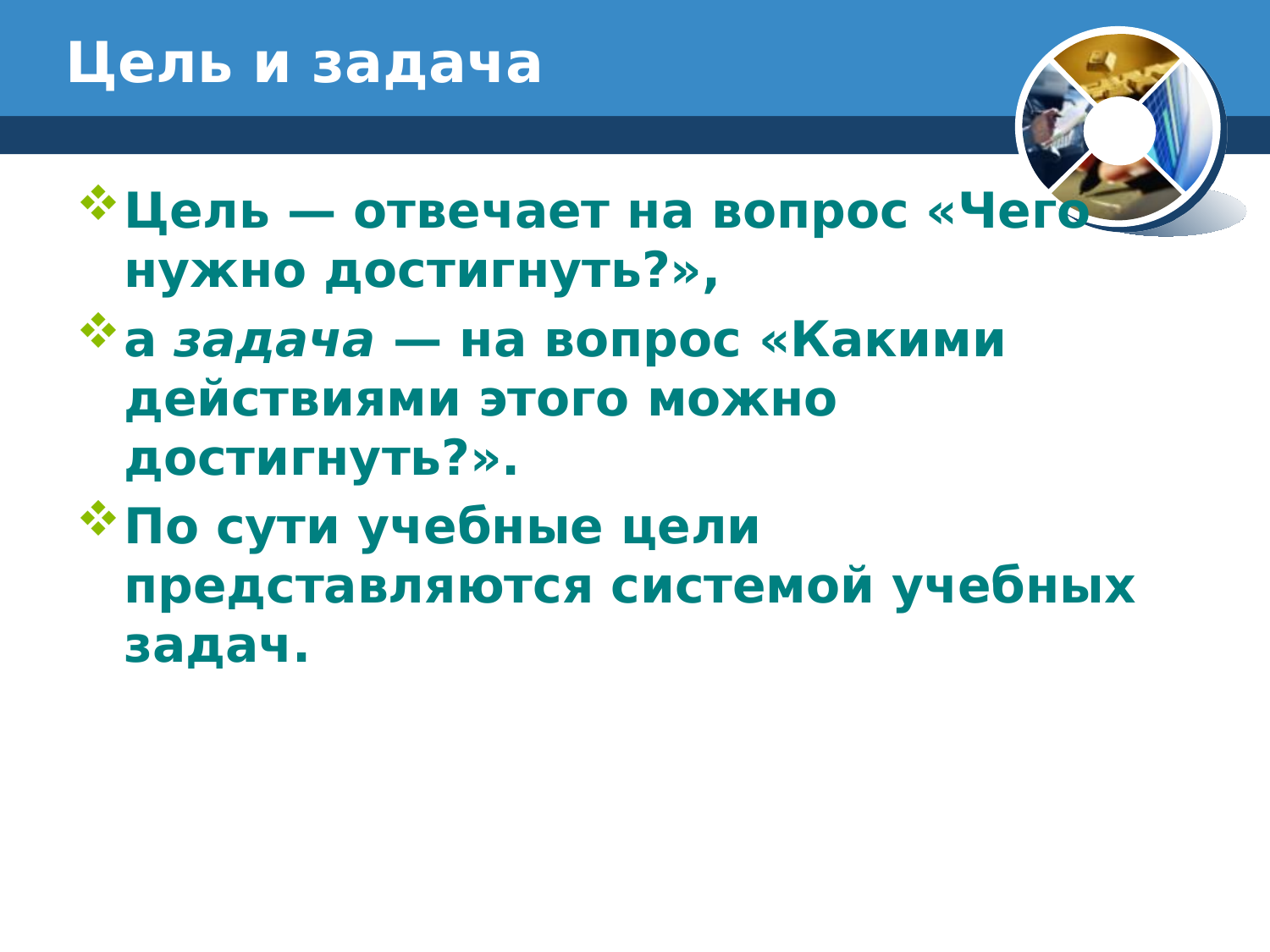

# Цель и задача
Цель — отвечает на вопрос «Чего нужно достигнуть?»,
а задача — на вопрос «Какими действиями этого можно достигнуть?».
По сути учебные цели представляются системой учебных задач.